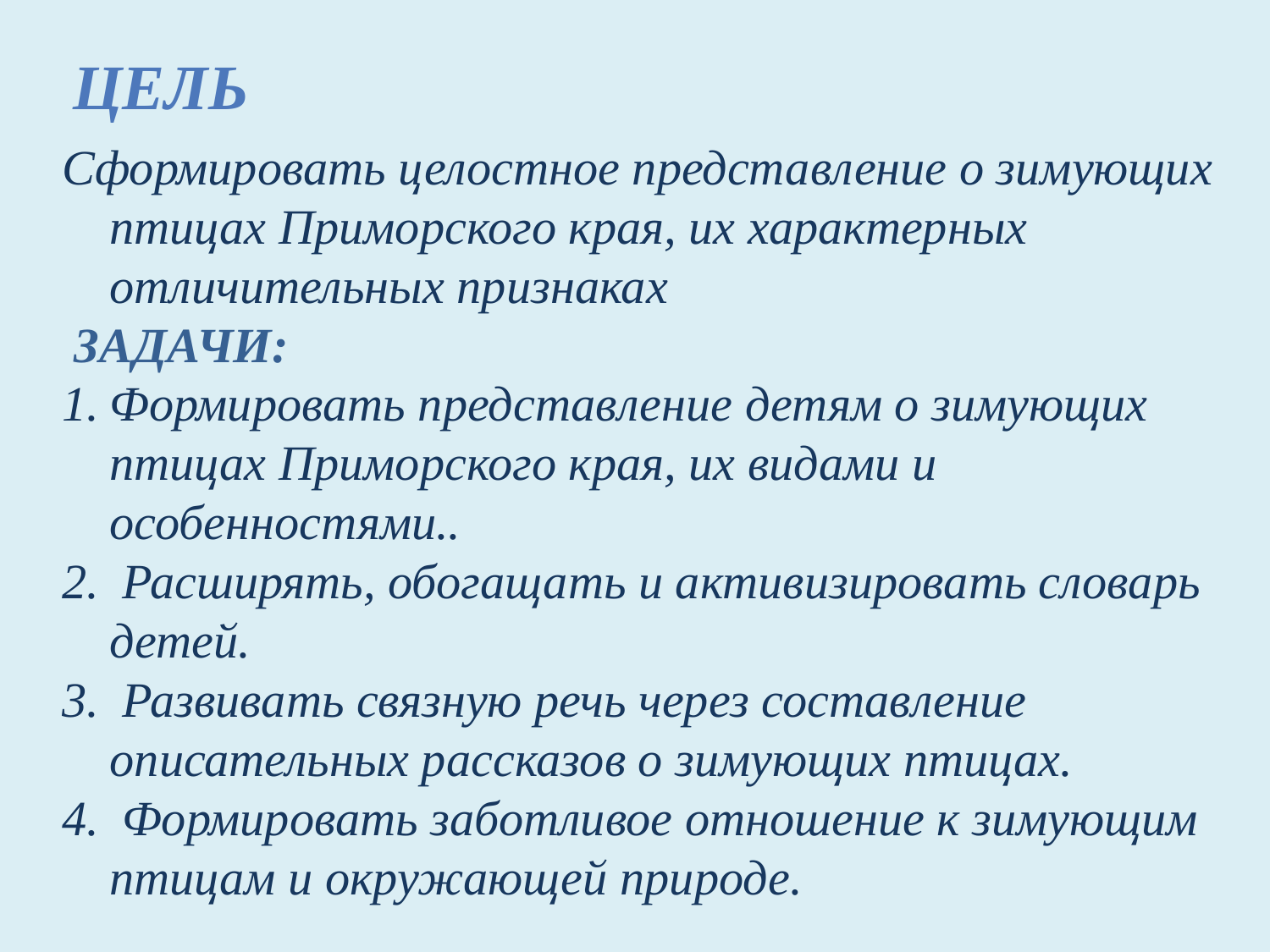

Цель

Сформировать целостное представление о зимующих птицах Приморского края, их характерных отличительных признаках
 задачи:
Формировать представление детям о зимующих птицах Приморского края, их видами и особенностями..
 Расширять, обогащать и активизировать словарь детей.
 Развивать связную речь через составление описательных рассказов о зимующих птицах.
 Формировать заботливое отношение к зимующим птицам и окружающей природе.